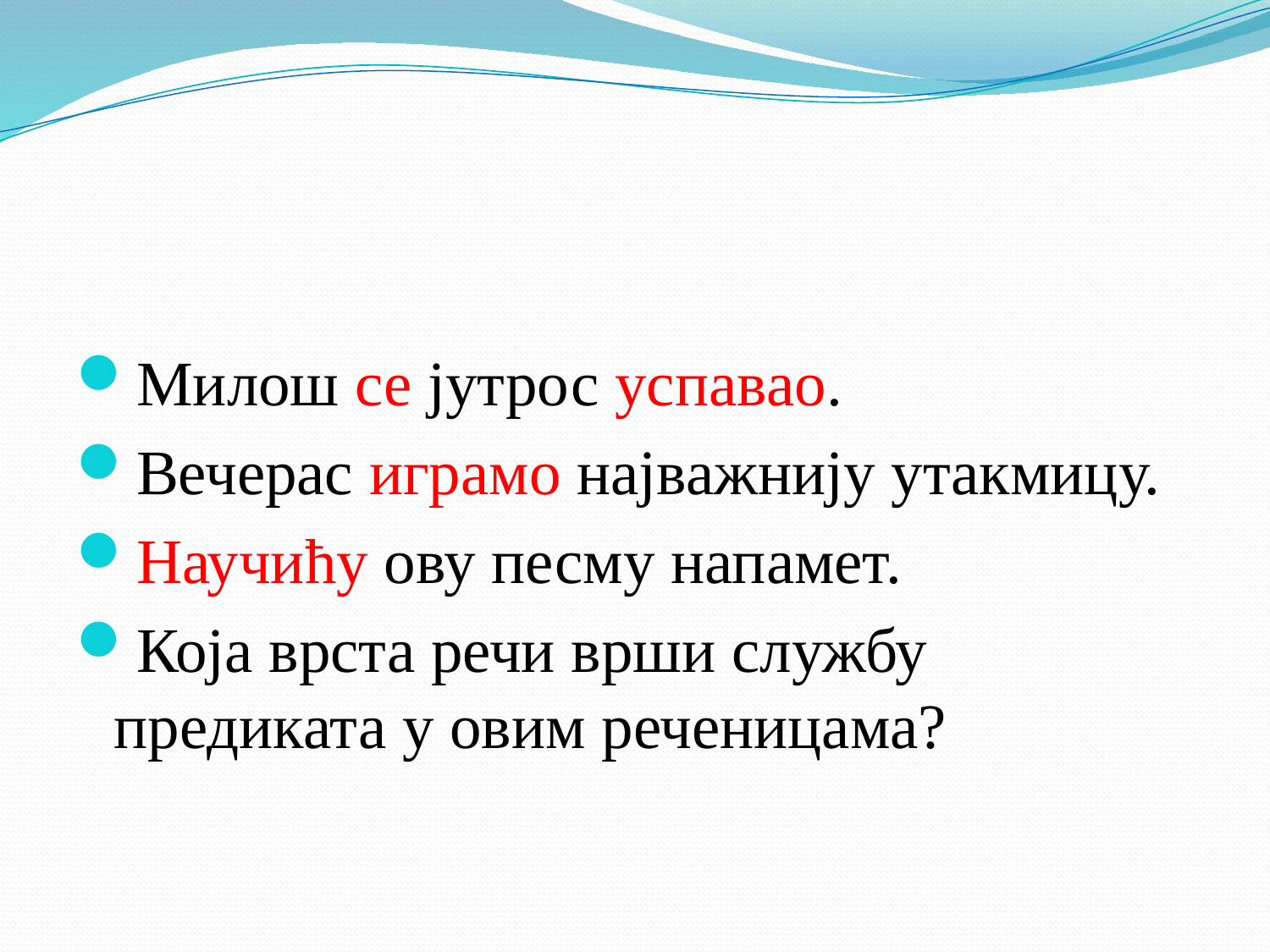

#

Милош се јутрос успавао.
Вечерас играмо најважнију утакмицу.
Научићу ову песму напамет.
Која врста речи врши службу предиката у овим реченицама?